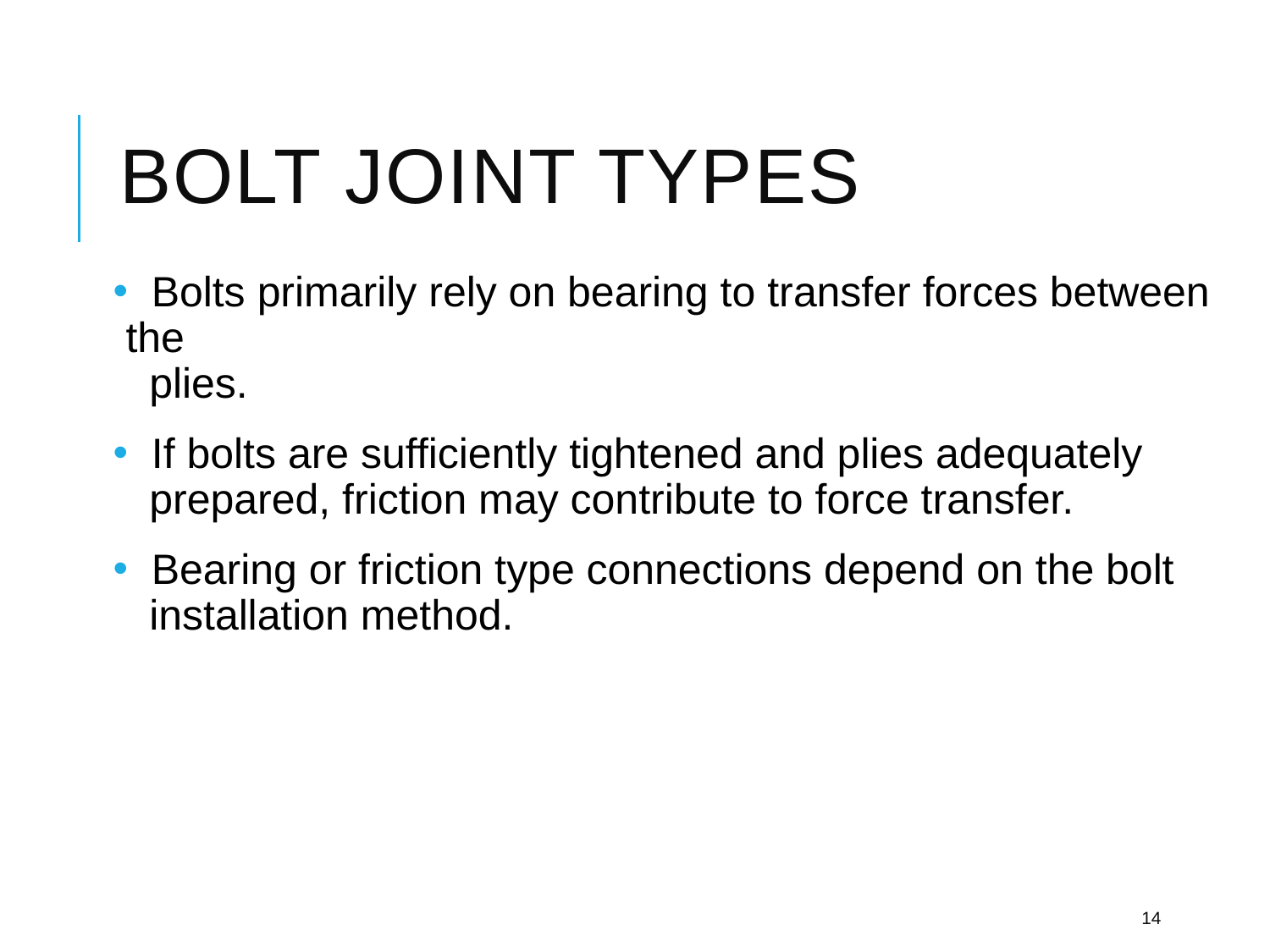

# Bolt Joint types
  Bolts primarily rely on bearing to transfer forces between the
  plies.
  If bolts are sufficiently tightened and plies adequately
  prepared, friction may contribute to force transfer.
  Bearing or friction type connections depend on the bolt
  installation method.

14